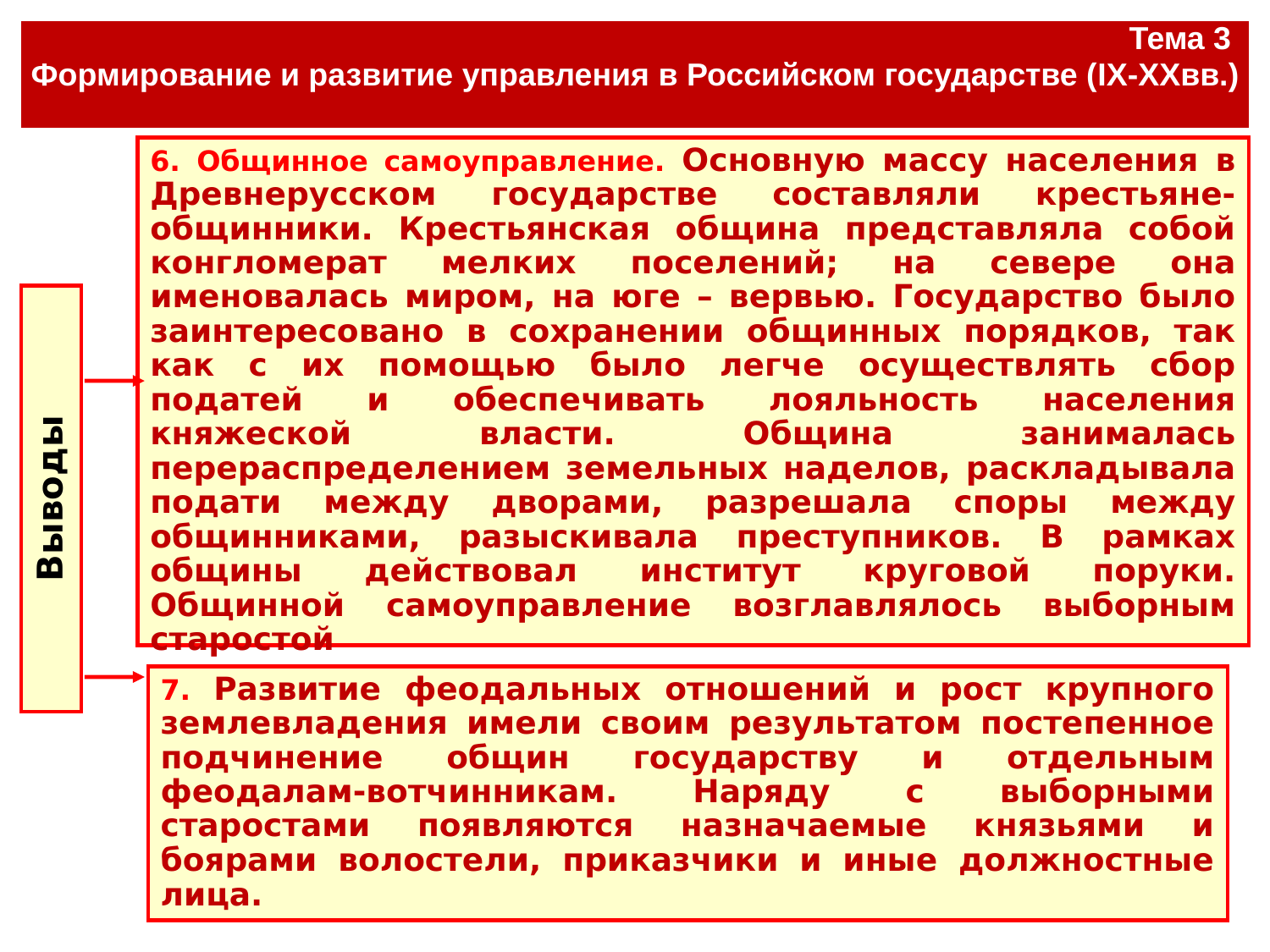

| Тема 3 Формирование и развитие управления в Российском государстве (IX-XXвв.) |
| --- |
#
6. Общинное самоуправление. Основную массу населения в Древнерусском государстве составляли крестьяне-общинники. Крестьянская община представляла собой конгломерат мелких поселений; на севере она именовалась миром, на юге – вервью. Государство было заинтересовано в сохранении общинных порядков, так как с их помощью было легче осуществлять сбор податей и обеспечивать лояльность населения княжеской власти. Община занималась перераспределением земельных наделов, раскладывала подати между дворами, разрешала споры между общинниками, разыскивала преступников. В рамках общины действовал институт круговой поруки. Общинной самоуправление возглавлялось выборным старостой

Выводы
7. Развитие феодальных отношений и рост крупного землевладения имели своим результатом постепенное подчинение общин государству и отдельным феодалам-вотчинникам. Наряду с выборными старостами появляются назначаемые князьями и боярами волостели, приказчики и иные должностные лица.